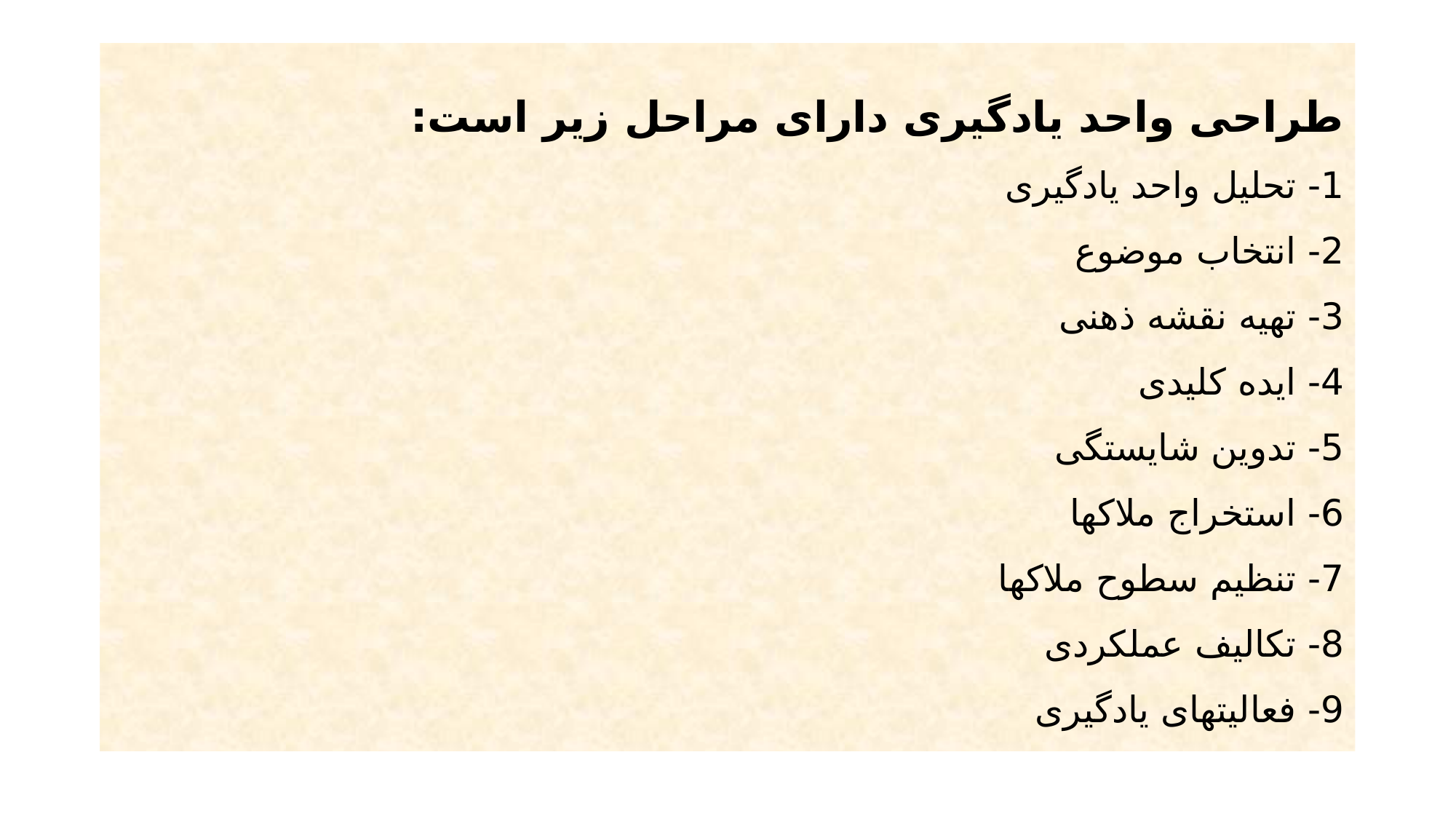

# طراحی واحد یادگیری دارای مراحل زیر است: 1- تحلیل واحد یادگیری 2- انتخاب موضوع 3- تهیه نقشه ذهنی 4- ایده کلیدی 5- تدوین شایستگی 6- استخراج ملاکها 7- تنظیم سطوح ملاکها 8- تکالیف عملکردی 9- فعالیتهای یادگیری